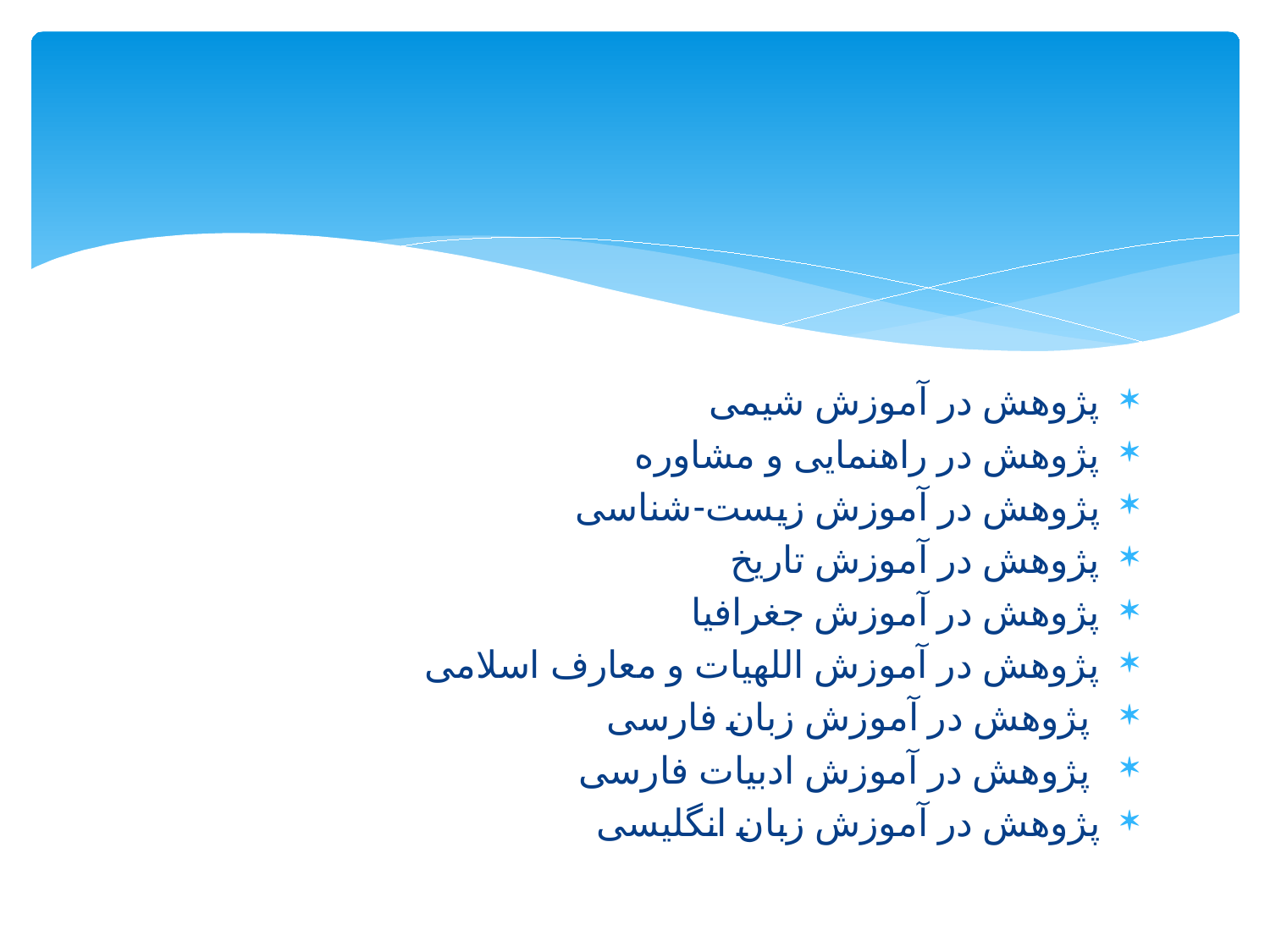

#
پژوهش در آموزش شیمی
پژوهش در راهنمایی و مشاوره
پژوهش در آموزش زیست-شناسی
پژوهش در آموزش تاریخ
پژوهش در آموزش جغرافیا
پژوهش در آموزش اللهیات و معارف اسلامی
 پژوهش در آموزش زبان فارسی
 پژوهش در آموزش ادبیات فارسی
پژوهش در آموزش زبان انگلیسی